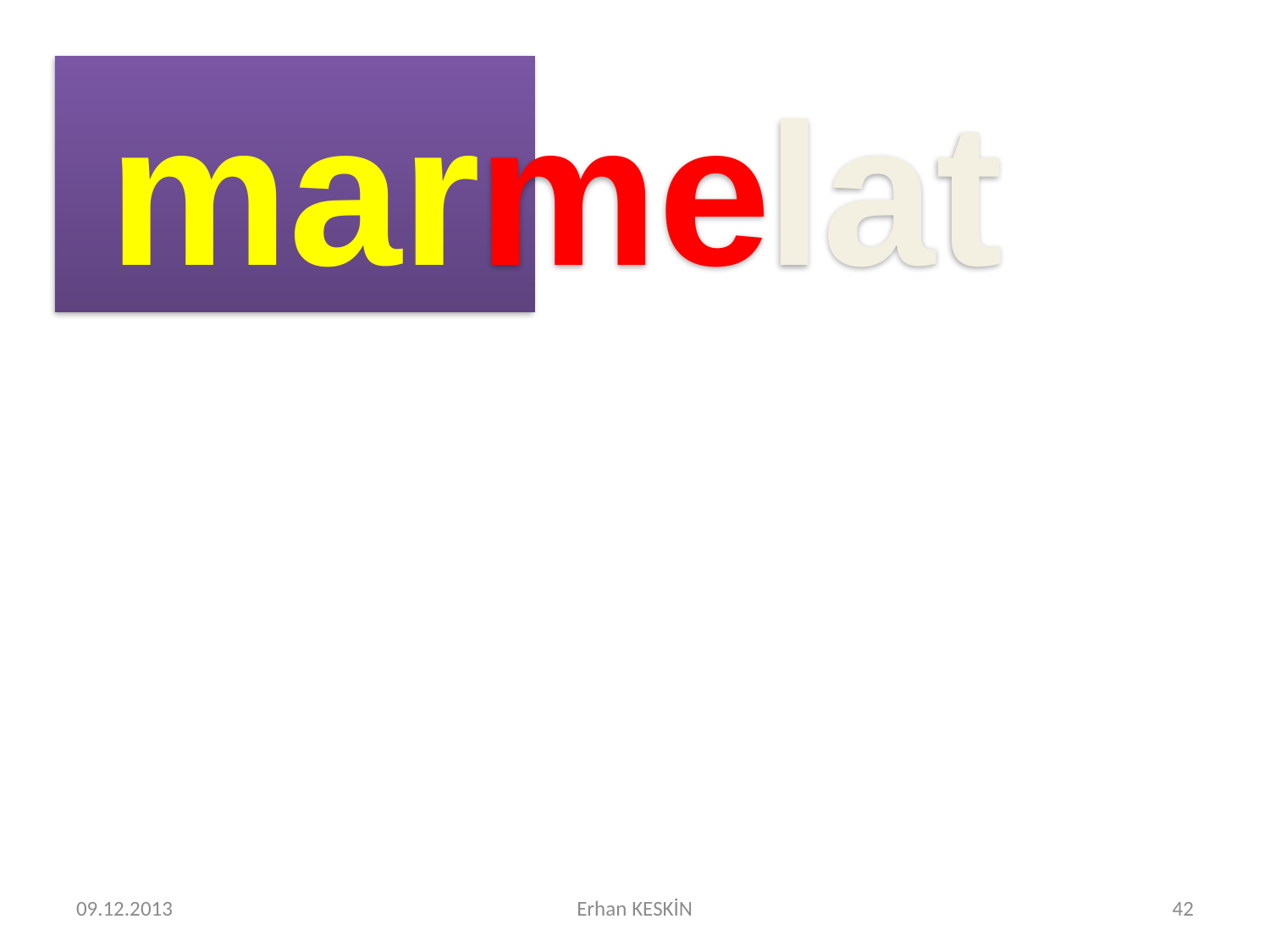

mar
me
lat
09.12.2013
Erhan KESKİN
42